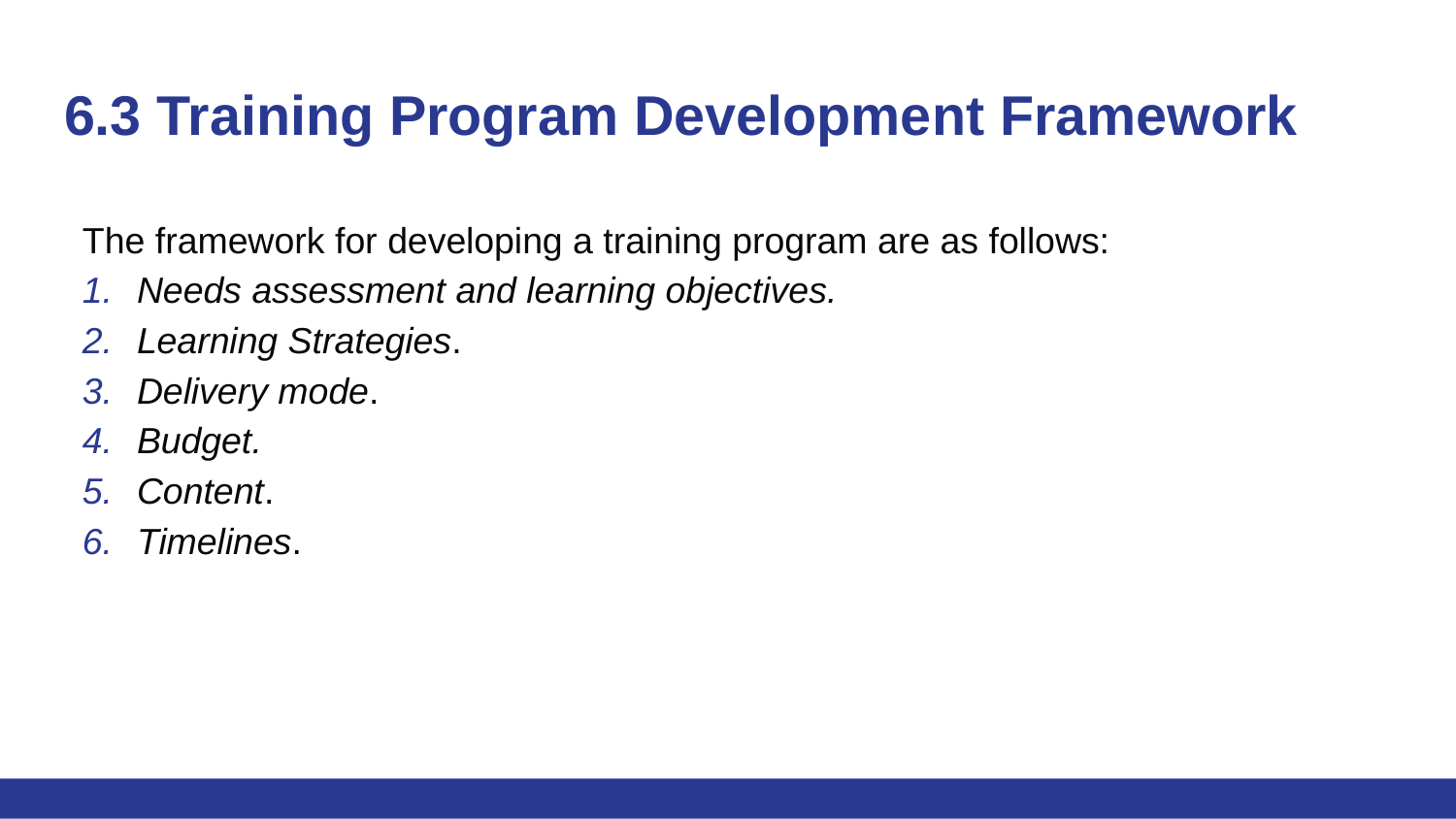

# 6.3 Training Program Development Framework
The framework for developing a training program are as follows:
Needs assessment and learning objectives.
Learning Strategies.
Delivery mode.
Budget.
Content.
Timelines.